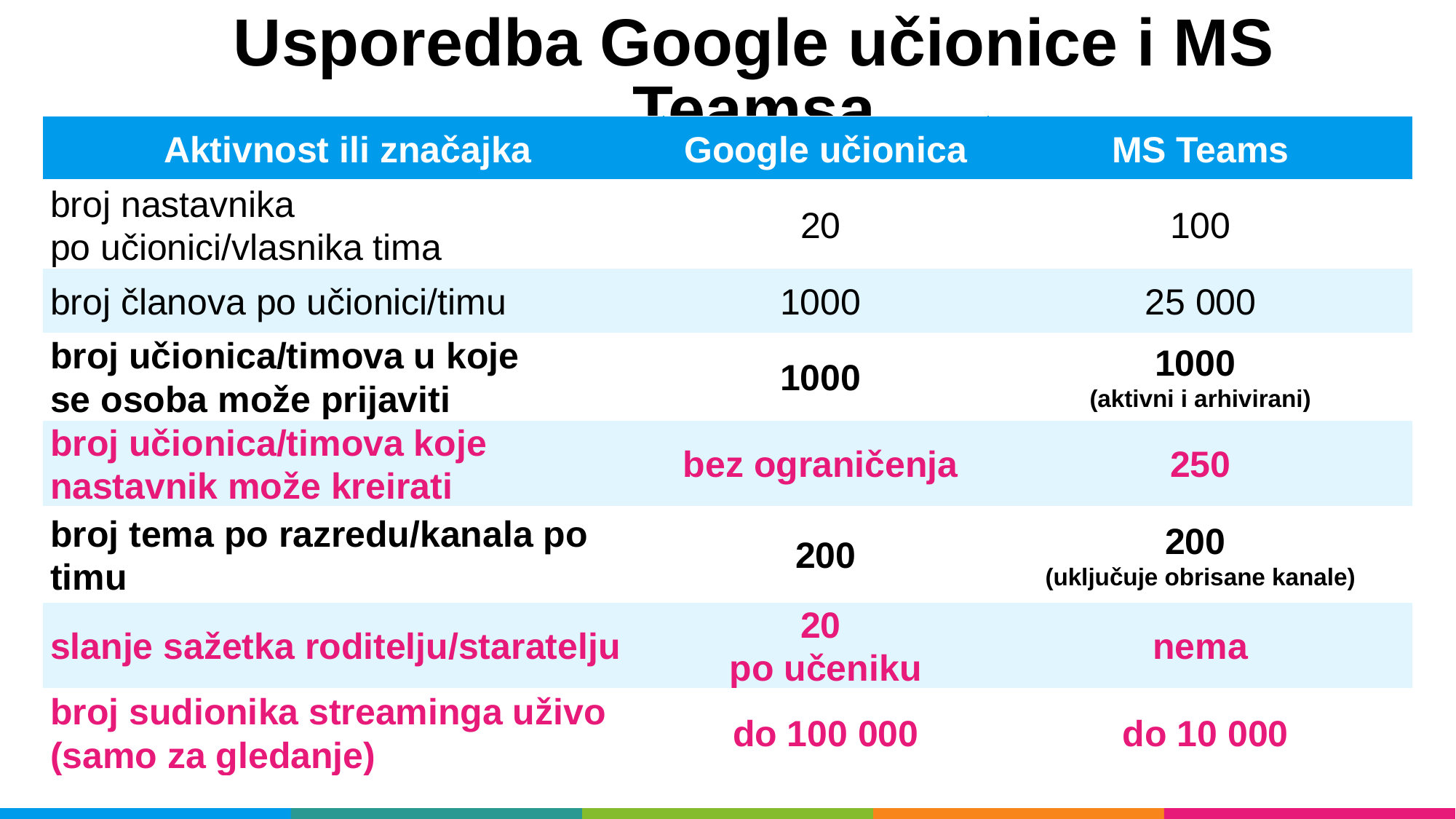

# Usporedba Google učionice i MS Teamsa
| Aktivnost ili značajka | Google učionica | MS Teams |
| --- | --- | --- |
| broj nastavnika po učionici/vlasnika tima | 20 | 100 |
| broj članova po učionici/timu | 1000 | 25 000 |
| broj učionica/timova u koje se osoba može prijaviti | 1000 | 1000 (aktivni i arhivirani) |
| broj učionica/timova koje nastavnik može kreirati | bez ograničenja | 250 |
| broj tema po razredu/kanala po timu | 200 | 200 (uključuje obrisane kanale) |
| slanje sažetka roditelju/staratelju | 20 po učeniku | nema |
| broj sudionika streaminga uživo (samo za gledanje) | do 100 000 | do 10 000 |